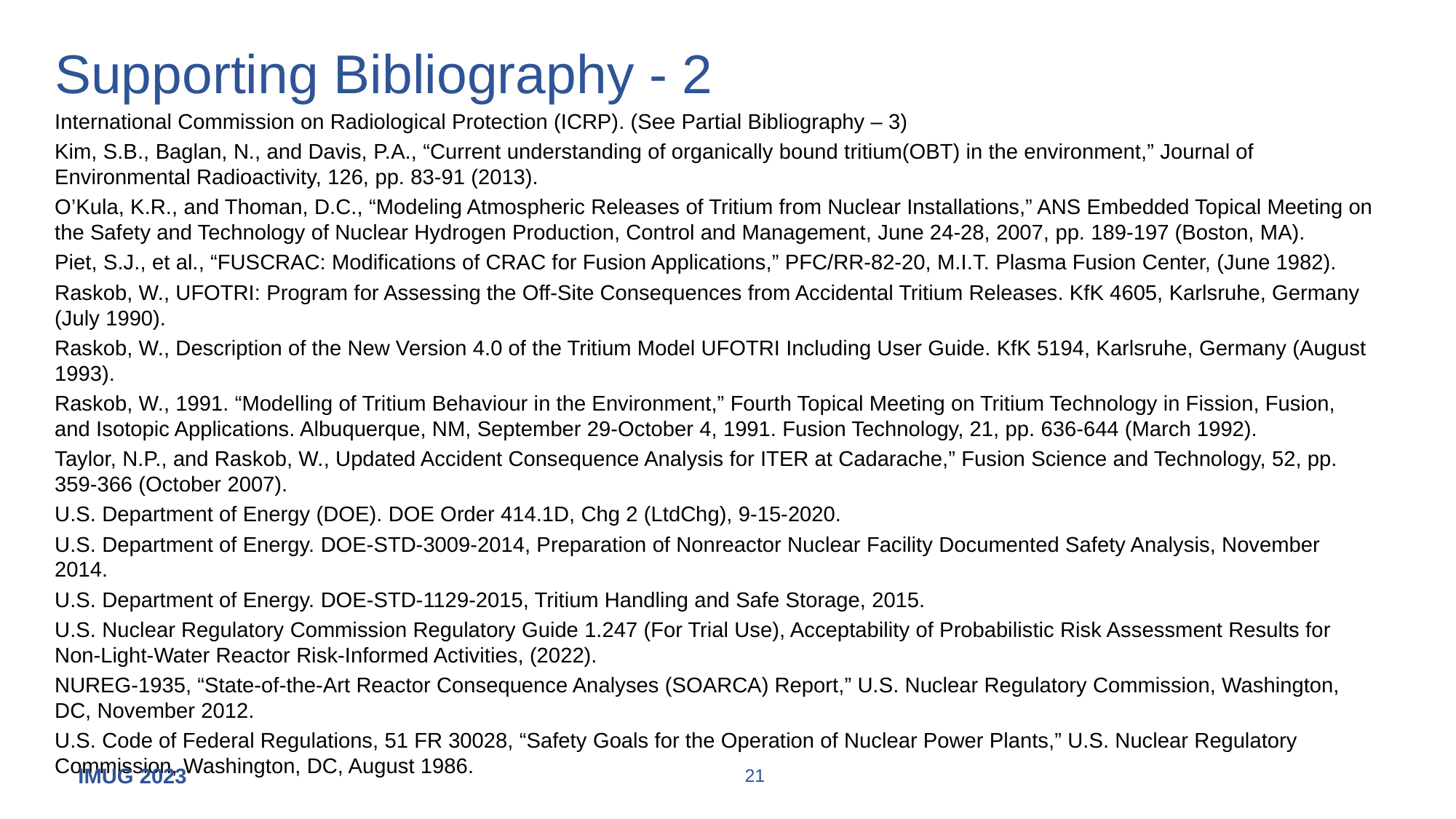

# Supporting Bibliography - 2
International Commission on Radiological Protection (ICRP). (See Partial Bibliography – 3)
Kim, S.B., Baglan, N., and Davis, P.A., “Current understanding of organically bound tritium(OBT) in the environment,” Journal of Environmental Radioactivity, 126, pp. 83-91 (2013).
O’Kula, K.R., and Thoman, D.C., “Modeling Atmospheric Releases of Tritium from Nuclear Installations,” ANS Embedded Topical Meeting on the Safety and Technology of Nuclear Hydrogen Production, Control and Management, June 24-28, 2007, pp. 189-197 (Boston, MA).
Piet, S.J., et al., “FUSCRAC: Modifications of CRAC for Fusion Applications,” PFC/RR-82-20, M.I.T. Plasma Fusion Center, (June 1982).
Raskob, W., UFOTRI: Program for Assessing the Off-Site Consequences from Accidental Tritium Releases. KfK 4605, Karlsruhe, Germany (July 1990).
Raskob, W., Description of the New Version 4.0 of the Tritium Model UFOTRI Including User Guide. KfK 5194, Karlsruhe, Germany (August 1993).
Raskob, W., 1991. “Modelling of Tritium Behaviour in the Environment,” Fourth Topical Meeting on Tritium Technology in Fission, Fusion, and Isotopic Applications. Albuquerque, NM, September 29-October 4, 1991. Fusion Technology, 21, pp. 636-644 (March 1992).
Taylor, N.P., and Raskob, W., Updated Accident Consequence Analysis for ITER at Cadarache,” Fusion Science and Technology, 52, pp. 359-366 (October 2007).
U.S. Department of Energy (DOE). DOE Order 414.1D, Chg 2 (LtdChg), 9-15-2020.
U.S. Department of Energy. DOE-STD-3009-2014, Preparation of Nonreactor Nuclear Facility Documented Safety Analysis, November 2014.
U.S. Department of Energy. DOE‐STD‐1129‐2015, Tritium Handling and Safe Storage, 2015.
U.S. Nuclear Regulatory Commission Regulatory Guide 1.247 (For Trial Use), Acceptability of Probabilistic Risk Assessment Results for Non-Light-Water Reactor Risk-Informed Activities, (2022).
NUREG-1935, “State-of-the-Art Reactor Consequence Analyses (SOARCA) Report,” U.S. Nuclear Regulatory Commission, Washington, DC, November 2012.
U.S. Code of Federal Regulations, 51 FR 30028, “Safety Goals for the Operation of Nuclear Power Plants,” U.S. Nuclear Regulatory Commission, Washington, DC, August 1986.

IMUG 2023
21